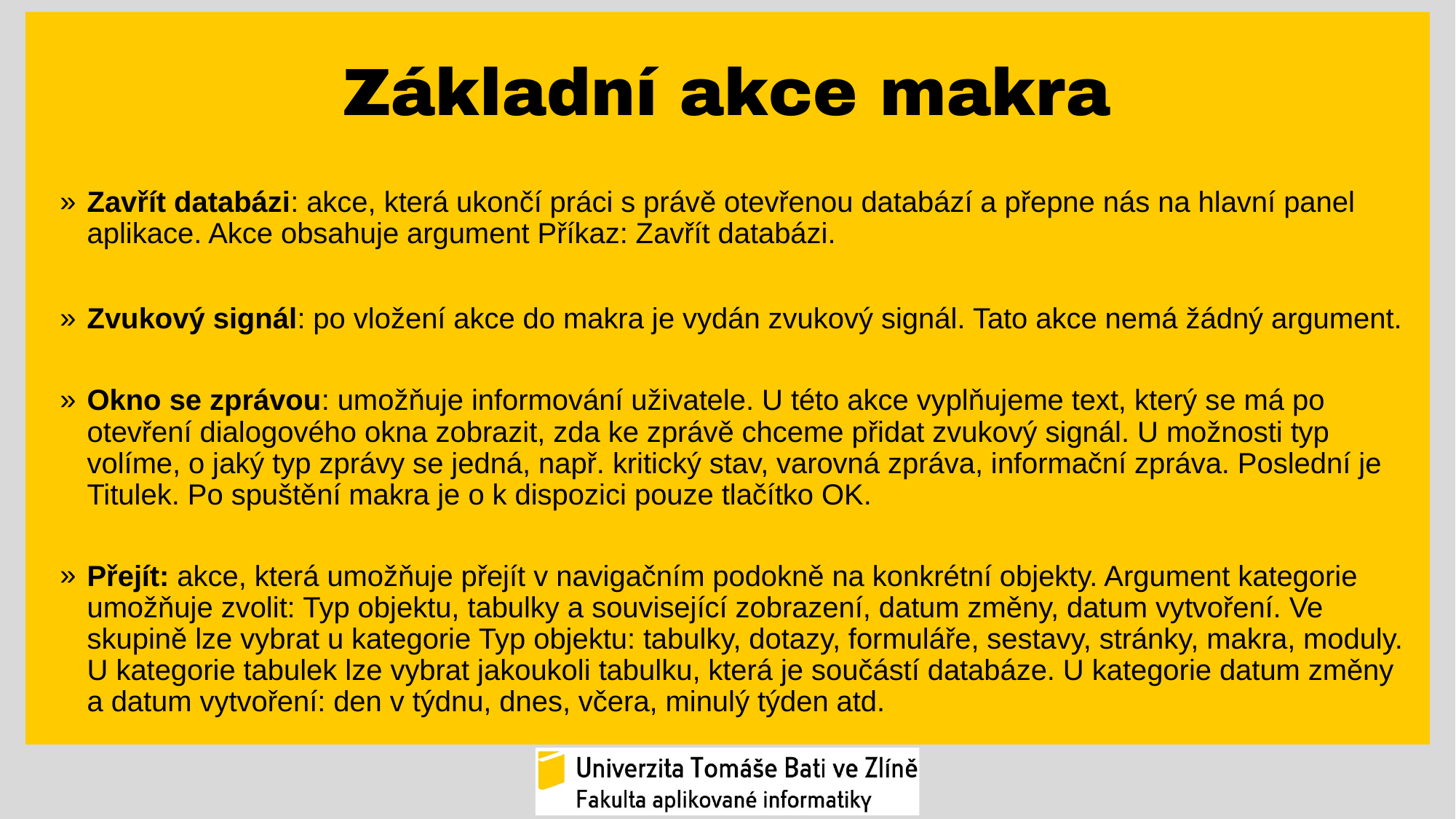

# Základní akce makra
Zavřít databázi: akce, která ukončí práci s právě otevřenou databází a přepne nás na hlavní panel aplikace. Akce obsahuje argument Příkaz: Zavřít databázi.

Zvukový signál: po vložení akce do makra je vydán zvukový signál. Tato akce nemá žádný argument.

Okno se zprávou: umožňuje informování uživatele. U této akce vyplňujeme text, který se má po otevření dialogového okna zobrazit, zda ke zprávě chceme přidat zvukový signál. U možnosti typ volíme, o jaký typ zprávy se jedná, např. kritický stav, varovná zpráva, informační zpráva. Poslední je Titulek. Po spuštění makra je o k dispozici pouze tlačítko OK.

Přejít: akce, která umožňuje přejít v navigačním podokně na konkrétní objekty. Argument kategorie umožňuje zvolit: Typ objektu, tabulky a související zobrazení, datum změny, datum vytvoření. Ve skupině lze vybrat u kategorie Typ objektu: tabulky, dotazy, formuláře, sestavy, stránky, makra, moduly. U kategorie tabulek lze vybrat jakoukoli tabulku, která je součástí databáze. U kategorie datum změny a datum vytvoření: den v týdnu, dnes, včera, minulý týden atd.